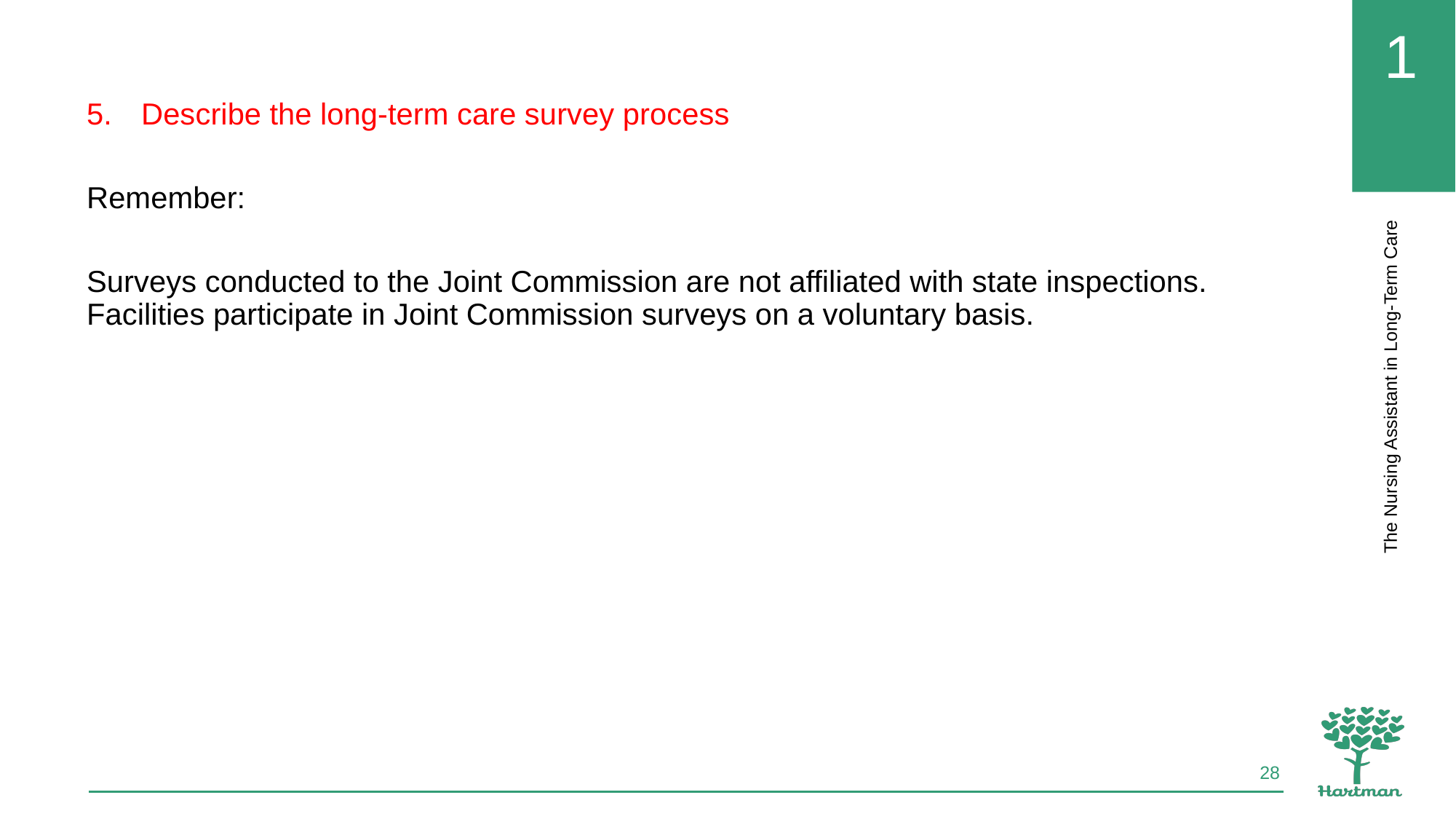

Describe the long-term care survey process

Remember:

Surveys conducted to the Joint Commission are not affiliated with state inspections. Facilities participate in Joint Commission surveys on a voluntary basis.

28